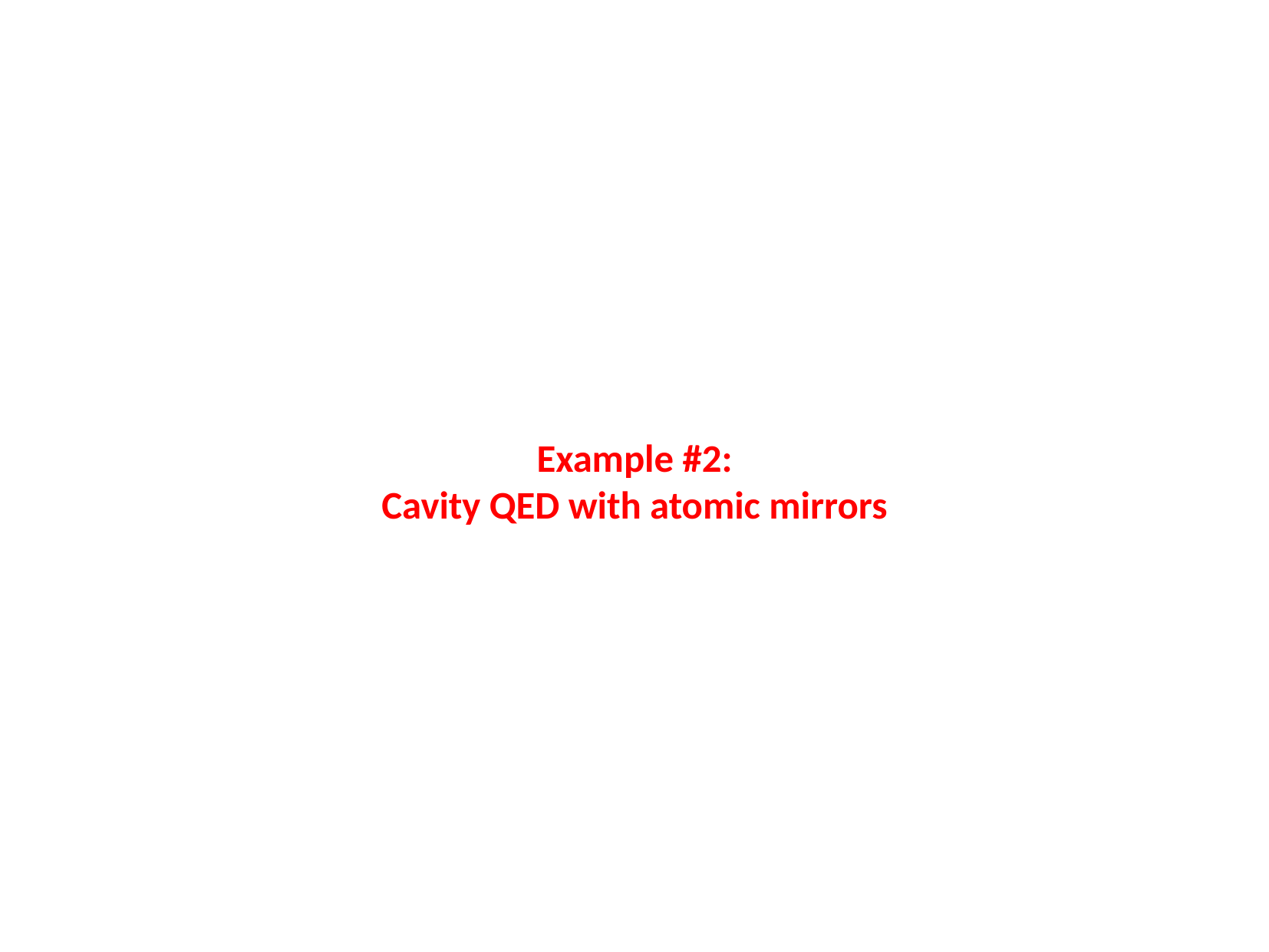

# Example #2: Cavity QED with atomic mirrors